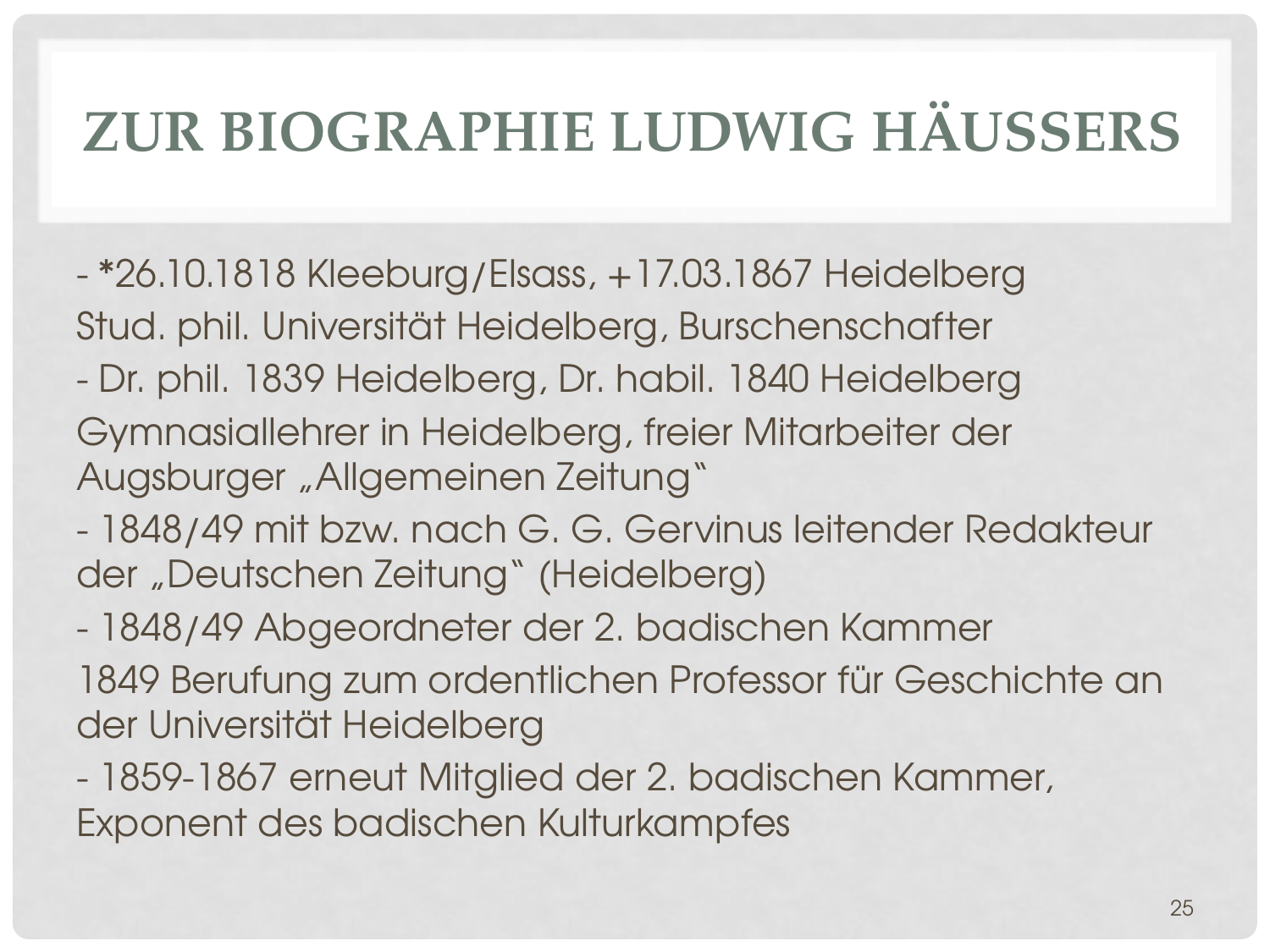

# Zur Biographie Ludwig Häussers
- *26.10.1818 Kleeburg/Elsass, +17.03.1867 Heidelberg
Stud. phil. Universität Heidelberg, Burschenschafter
- Dr. phil. 1839 Heidelberg, Dr. habil. 1840 Heidelberg
Gymnasiallehrer in Heidelberg, freier Mitarbeiter der Augsburger „Allgemeinen Zeitung“
- 1848/49 mit bzw. nach G. G. Gervinus leitender Redakteur der „Deutschen Zeitung“ (Heidelberg)
- 1848/49 Abgeordneter der 2. badischen Kammer
1849 Berufung zum ordentlichen Professor für Geschichte an der Universität Heidelberg
- 1859-1867 erneut Mitglied der 2. badischen Kammer, Exponent des badischen Kulturkampfes
25